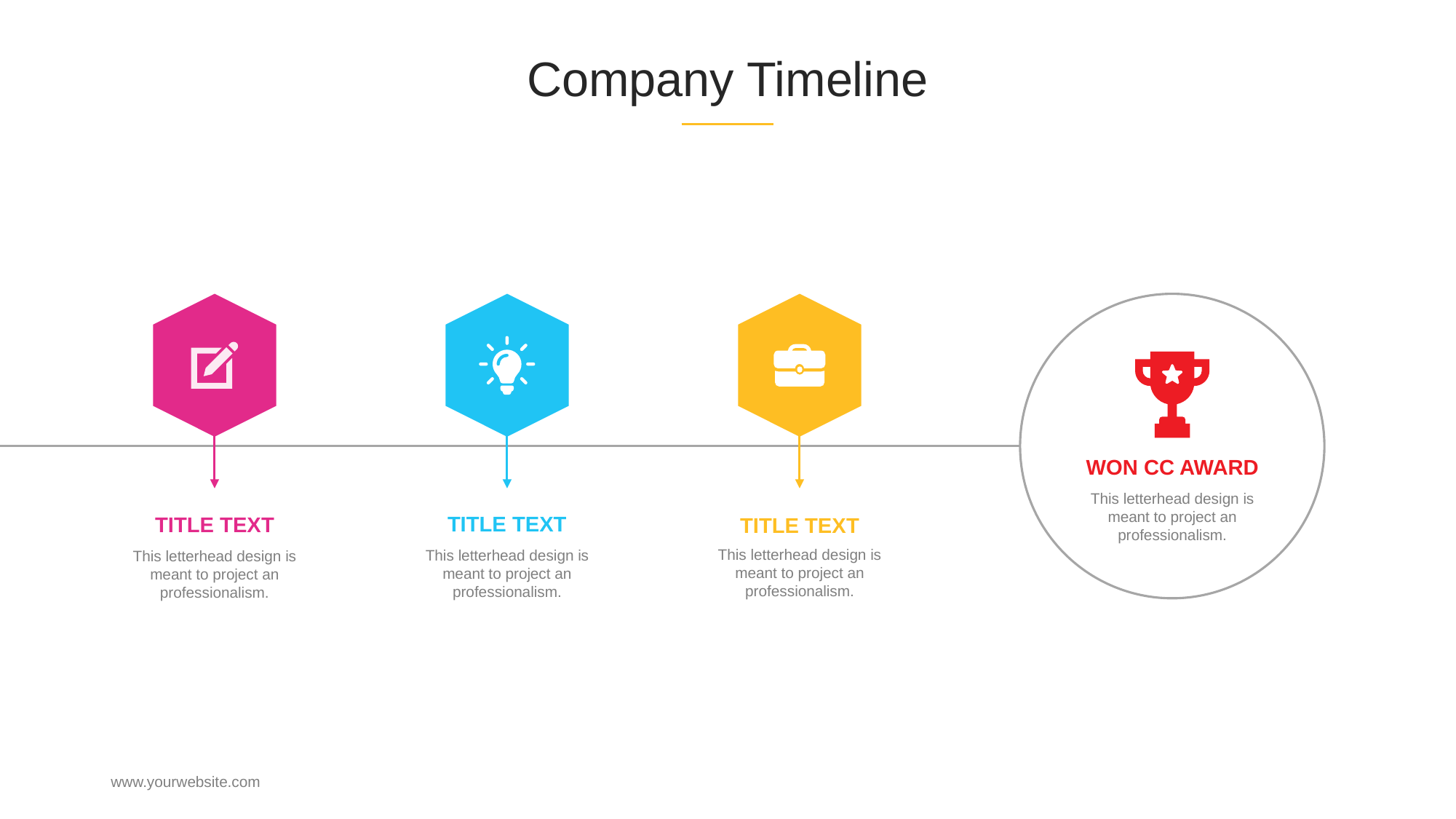

# Company Timeline

TITLE TEXT
This letterhead design is meant to project an professionalism.
TITLE TEXT
This letterhead design is meant to project an professionalism.
TITLE TEXT
This letterhead design is meant to project an professionalism.

WON CC AWARD
This letterhead design is meant to project an professionalism.
www.yourwebsite.com
10